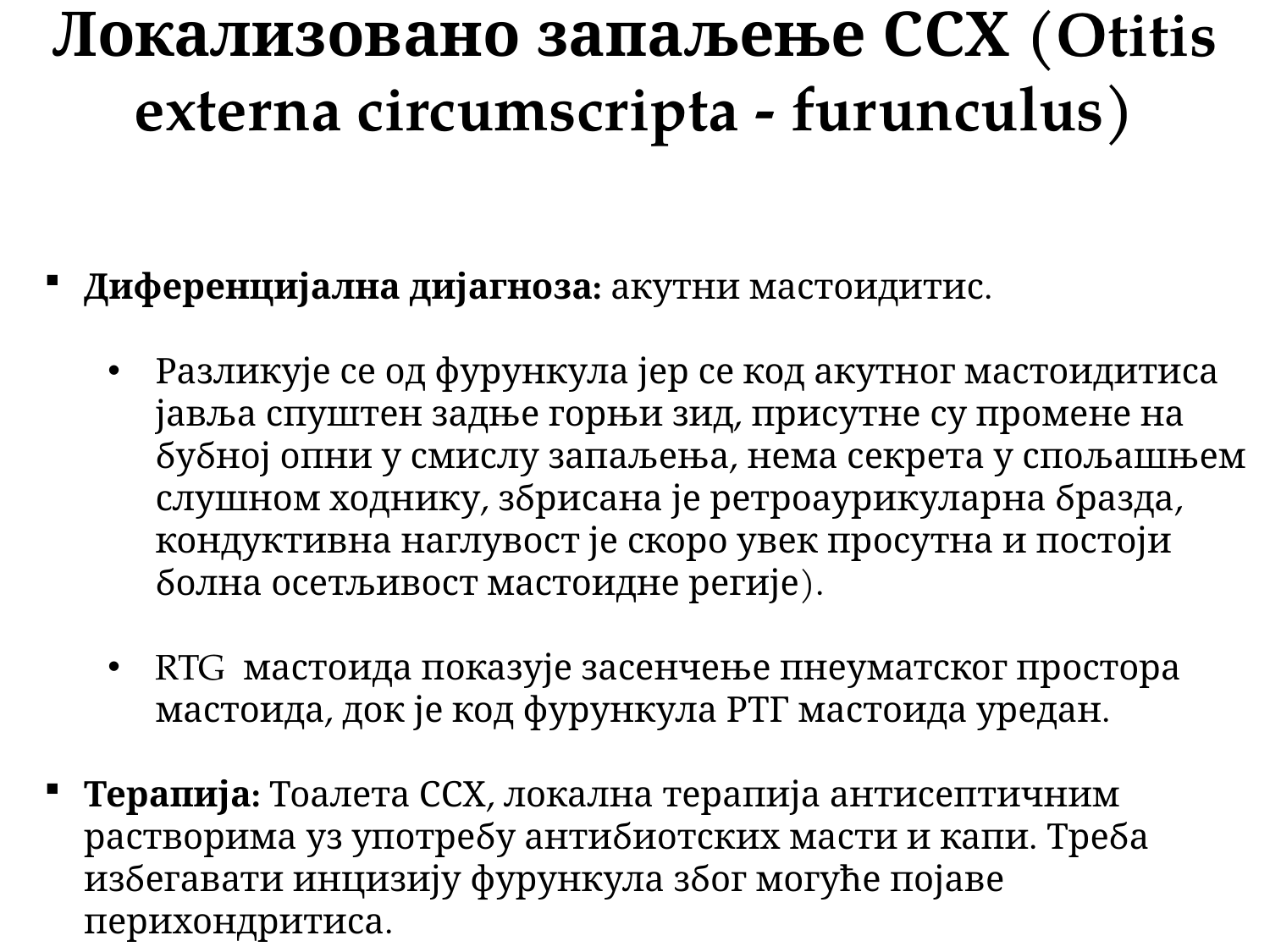

Локализовано запаљење ССХ (Otitis externa circumscripta - furunculus)

Диференцијална дијагноза: акутни мастоидитис.

Разликује се од фурункула јер се код акутног мастоидитиса јавља спуштен задње горњи зид, присутне су промене на бубној опни у смислу запаљења, нема секрета у спољашњем слушном ходнику, збрисана је ретроаурикуларна бразда, кондуктивна наглувост је скоро увек просутна и постоји болна осетљивост мастоидне регије).

RTG  мастоида показује засенчење пнеуматског простора мастоида, док је код фурункула РТГ мастоида уредан.

Терапија: Тоалета ССХ, локална терапија антисептичним растворима уз употребу антибиотских масти и капи. Треба избегавати инцизију фурункула због могуће појаве перихондритиса.